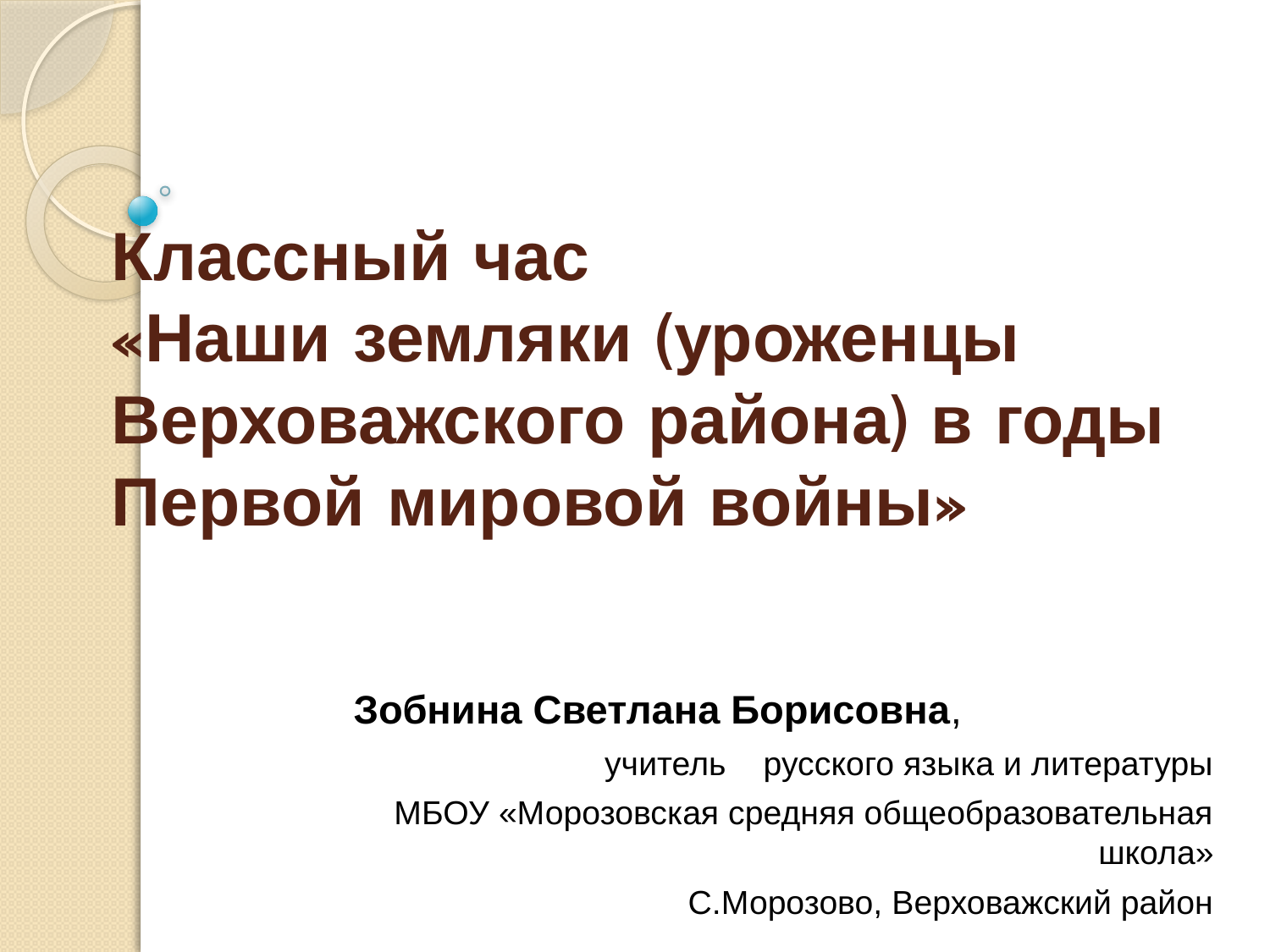

# Классный час «Наши земляки (уроженцы Верховажского района) в годы Первой мировой войны»
Зобнина Светлана Борисовна,
      учитель    русского языка и литературы
МБОУ «Морозовская средняя общеобразовательная школа»
С.Морозово, Верховажский район